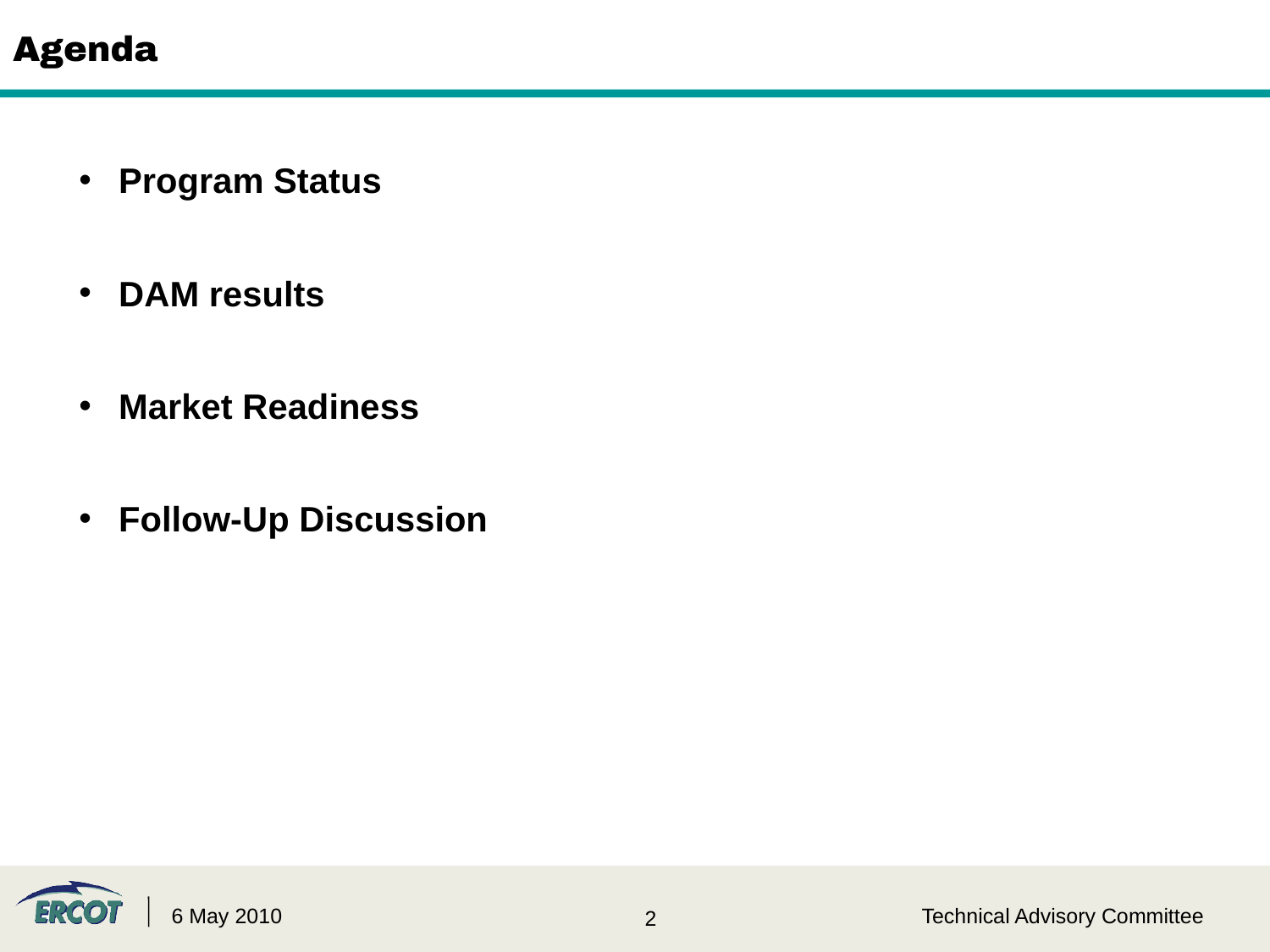

Agenda
Program Status

DAM results

Market Readiness

Follow-Up Discussion

6 May 2010
Technical Advisory Committee